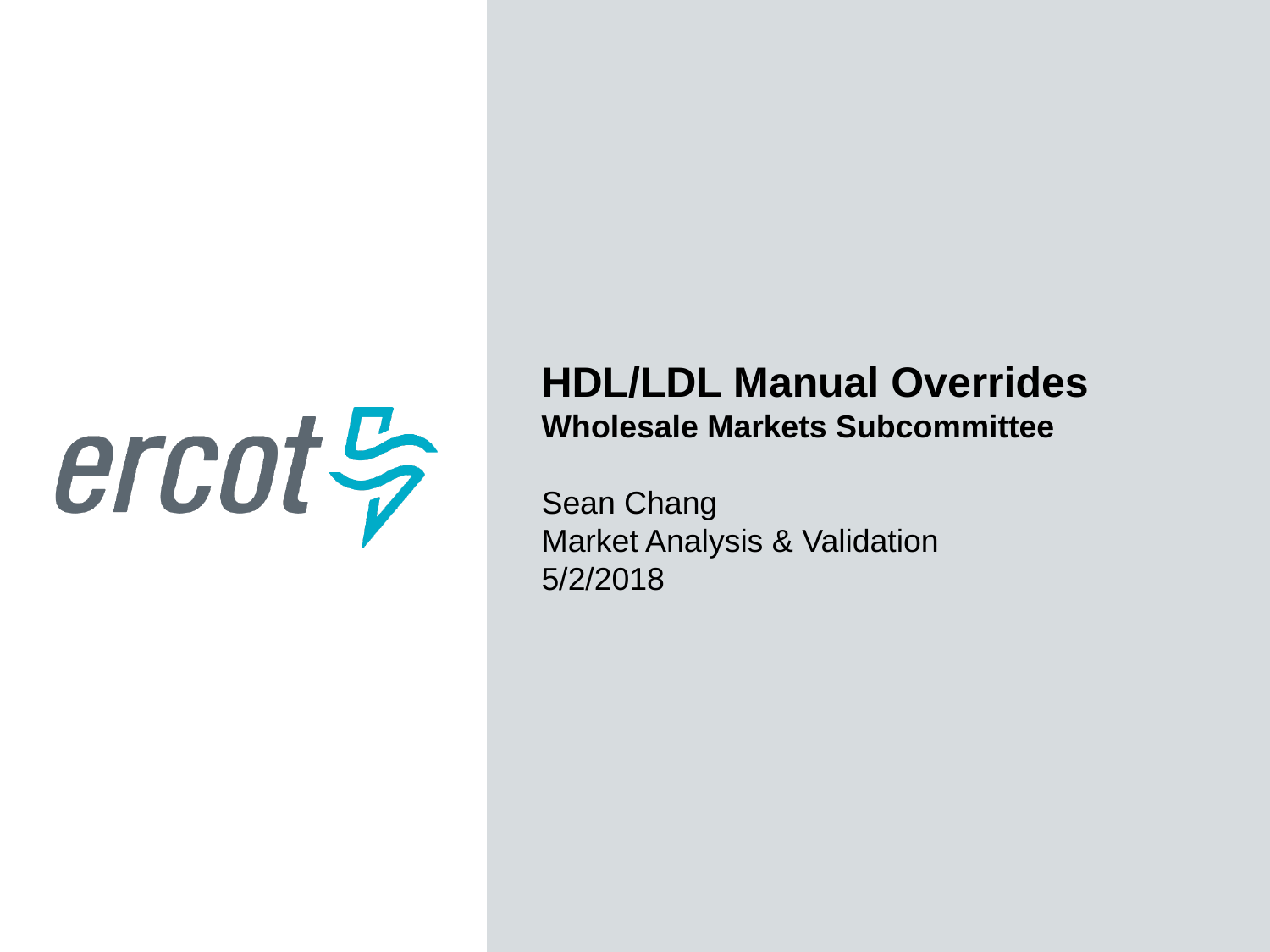

HDL/LDL Manual Overrides
Wholesale Markets Subcommittee

Sean Chang
Market Analysis & Validation
5/2/2018